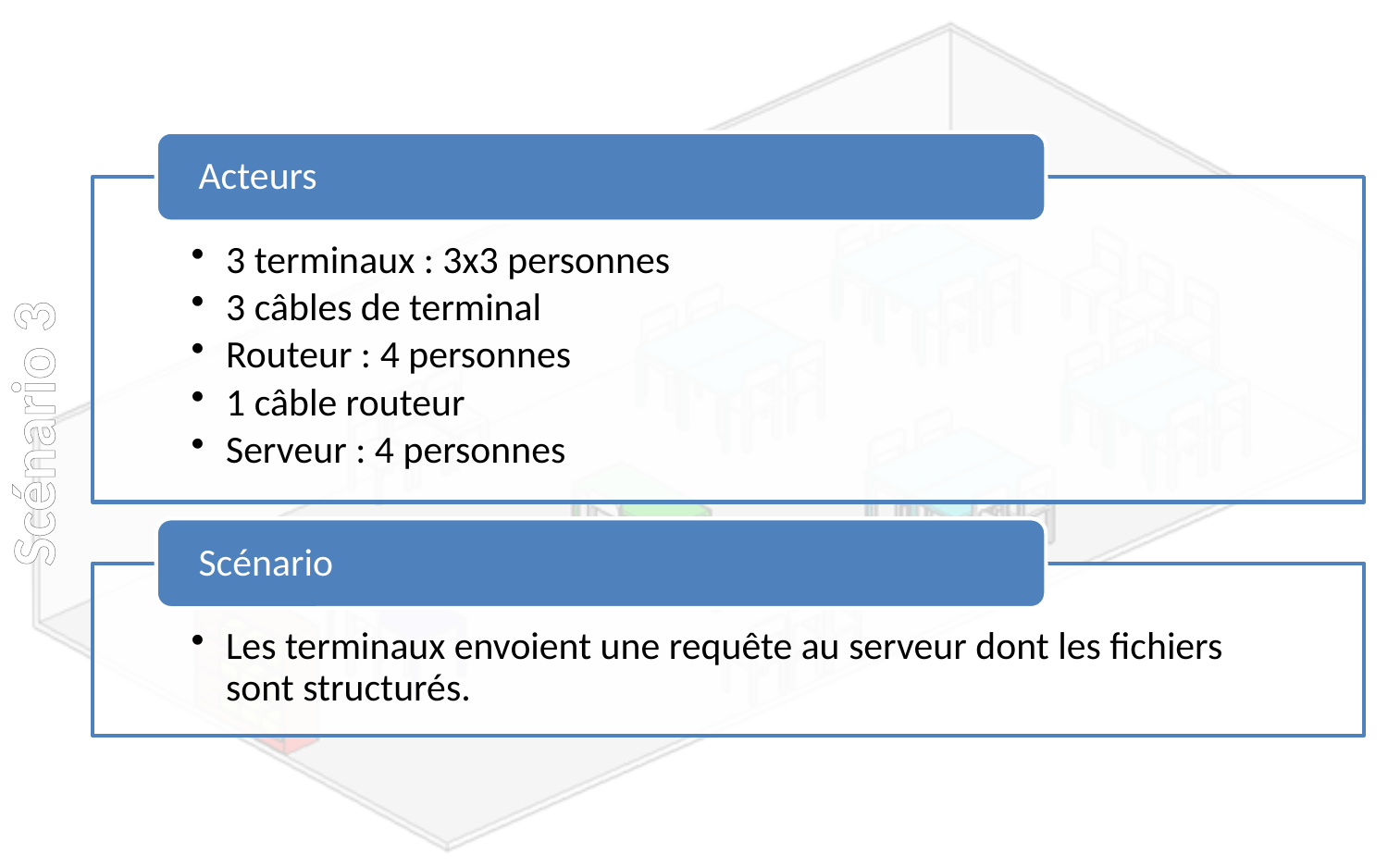

3 terminaux : 3x3 personnes
3 câbles de terminal
Routeur : 4 personnes
1 câble routeur
Serveur : 4 personnes
Acteurs
Les terminaux envoient une requête au serveur dont les fichiers sont structurés.
Scénario
Scénario 3